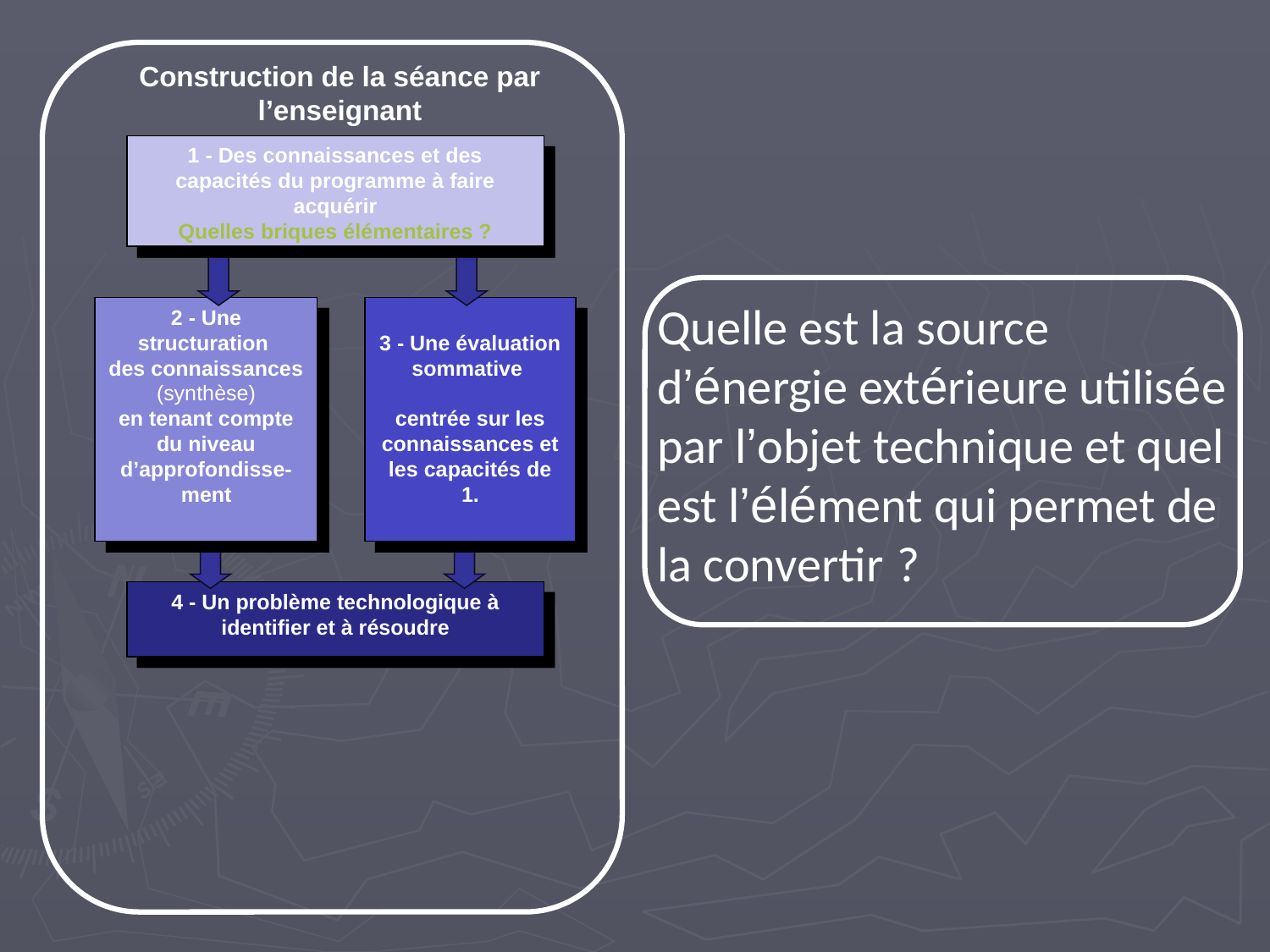

Construction de la séance par l’enseignant
1 - Des connaissances et des capacités du programme à faire acquérir
Quelles briques élémentaires ?

2 - Une structuration
des connaissances
(synthèse)
en tenant compte du niveau d’approfondisse-ment

3 - Une évaluation sommative

centrée sur les connaissances et les capacités de 1.

Quelle est la source d’énergie extérieure utilisée par l’objet technique et quel est l’élément qui permet de la convertir ?

4 - Un problème technologique à identifier et à résoudre